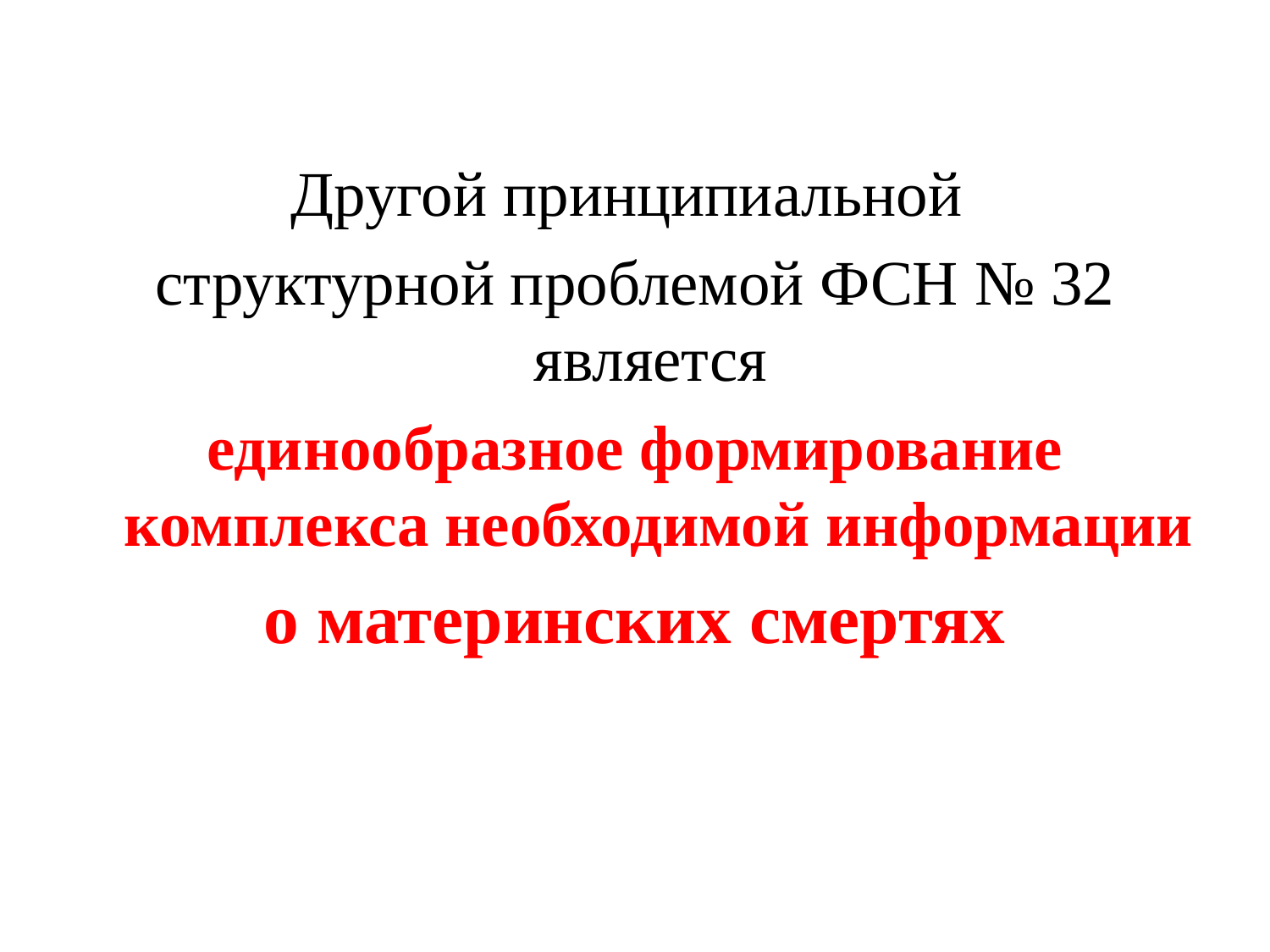

Другой принципиальной
структурной проблемой ФСН № 32 является
единообразное формирование комплекса необходимой информации
о материнских смертях